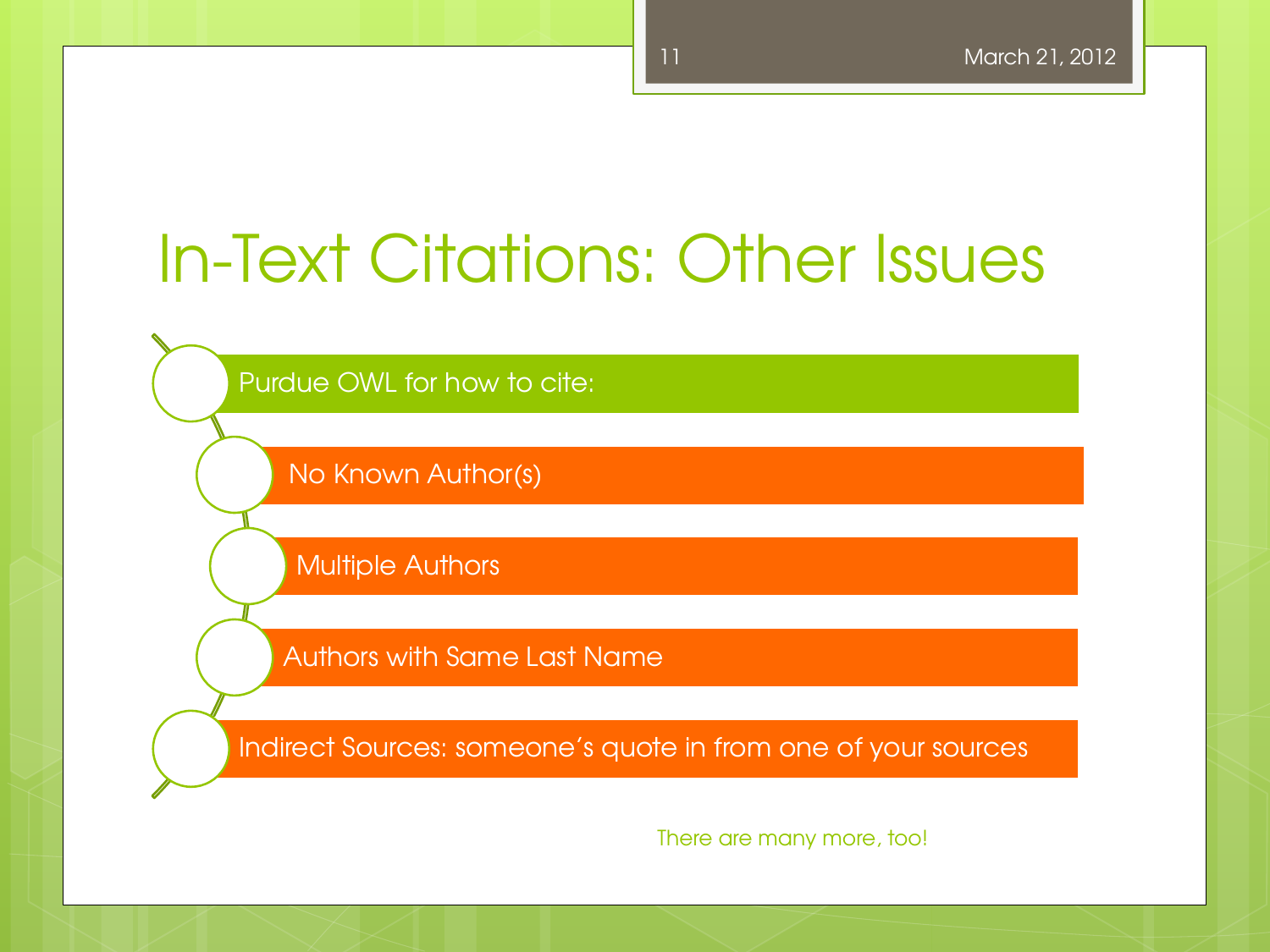

11
March 21, 2012
# In-Text Citations: Other Issues
Purdue OWL for how to cite:
No Known Author(s)
Multiple Authors
Authors with Same Last Name
Indirect Sources: someone’s quote in from one of your sources
There are many more, too!